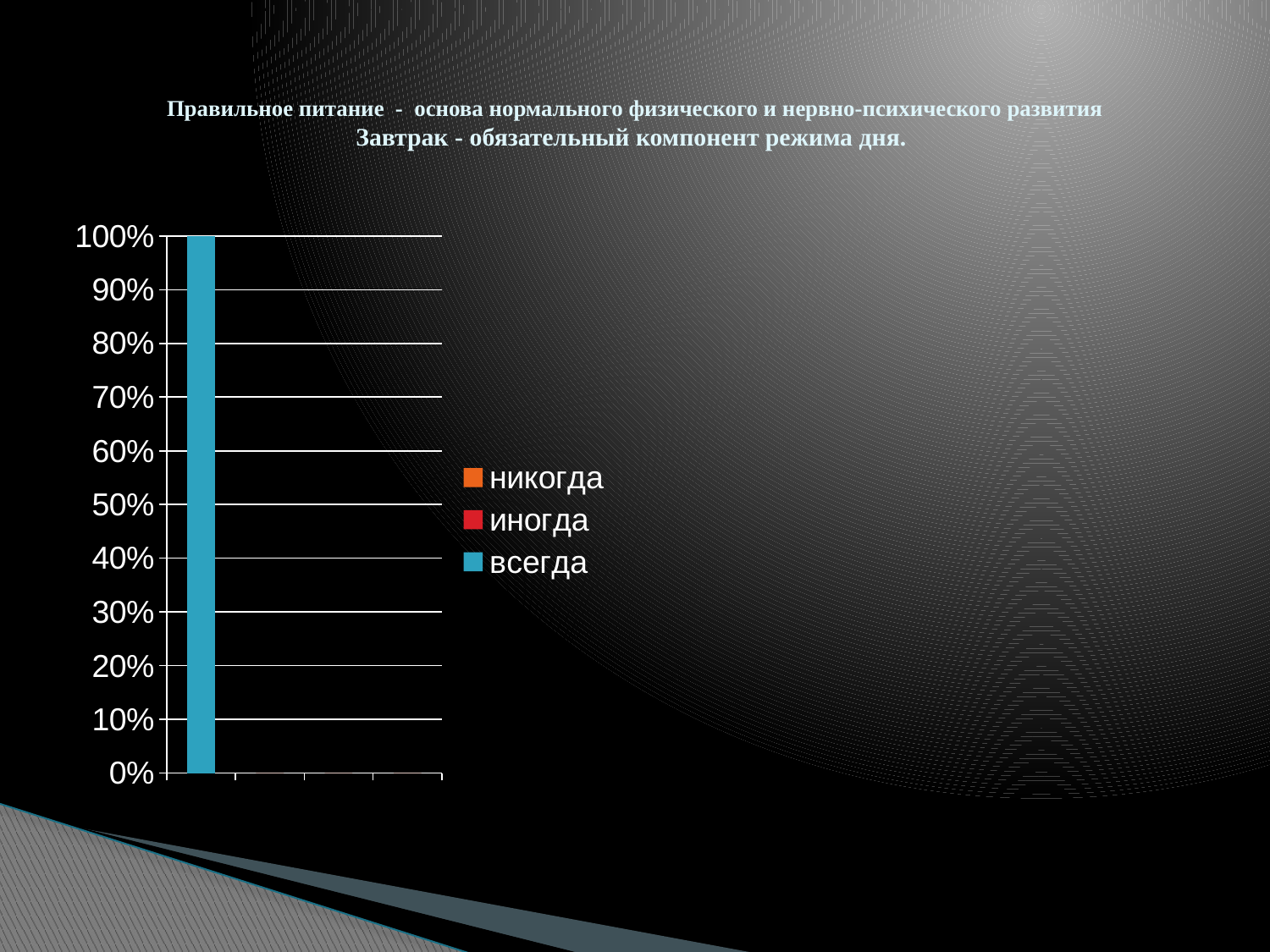

# Правильное питание  -  основа нормального физического и нервно-психического развития Завтрак - обязательный компонент режима дня.

### Chart

| Category | всегда | иногда | никогда |
|---|---|---|---|
|   | 100.0 | 0.0 | 0.0 |
|   | 0.0 | 0.0 | 0.0 |
|   | 0.0 | 0.0 | 0.0 |
|   | 0.0 | 0.0 | 0.0 |